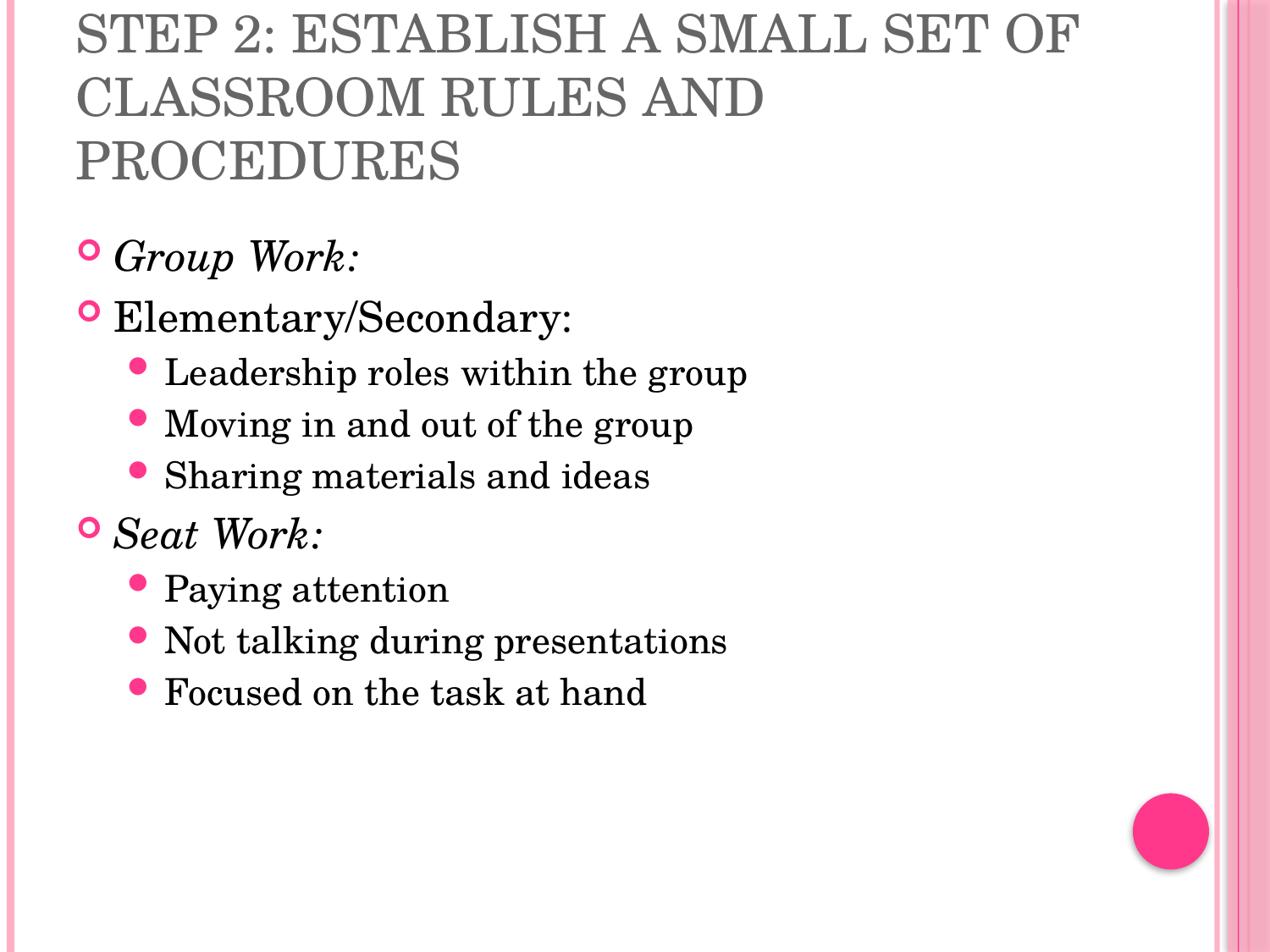

# Step 2: Establish a small set of classroom rules and procedures
Group Work:
Elementary/Secondary:
Leadership roles within the group
Moving in and out of the group
Sharing materials and ideas
Seat Work:
Paying attention
Not talking during presentations
Focused on the task at hand